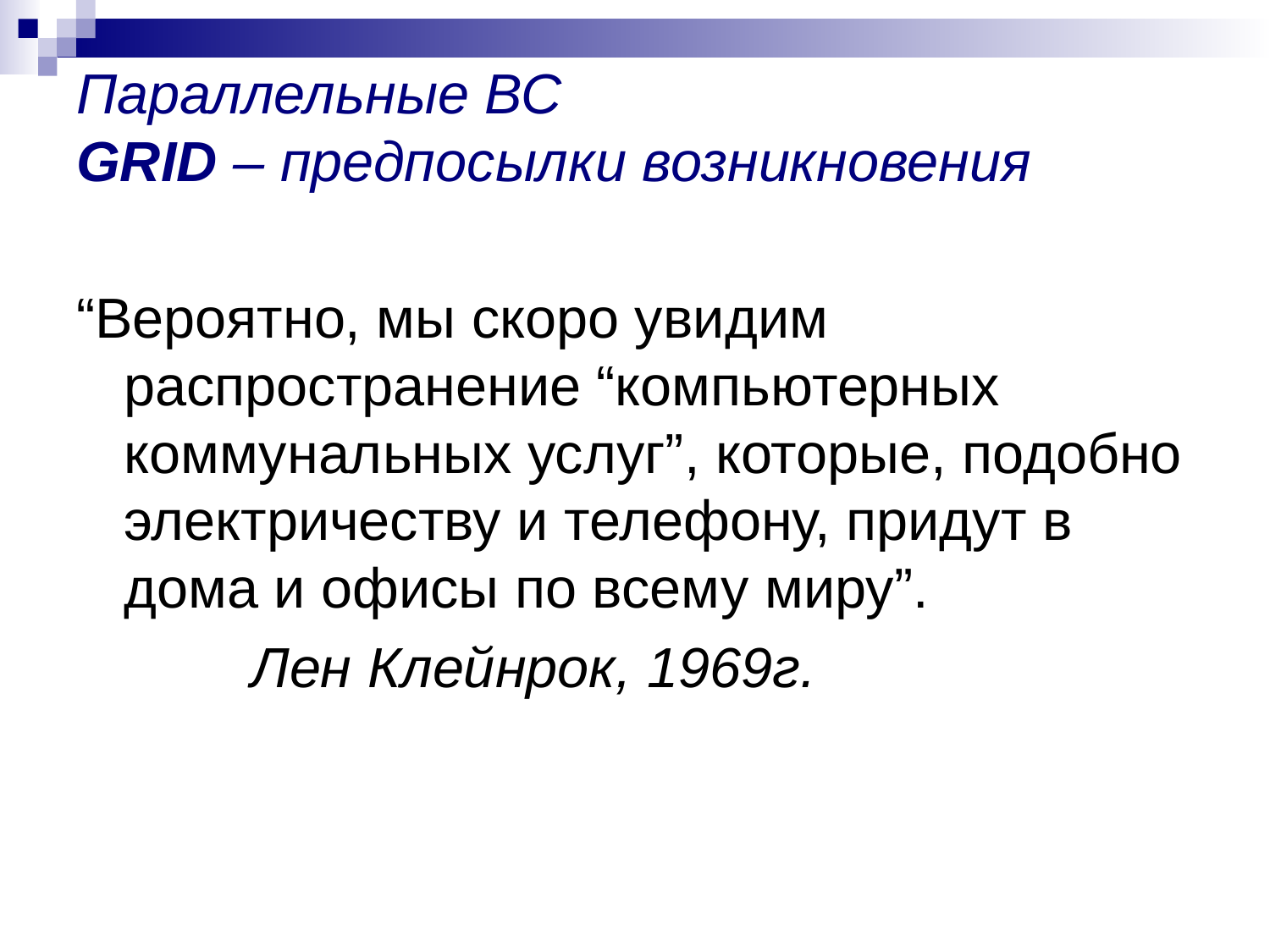

# Параллельные ВС GRID – предпосылки возникновения
“Вероятно, мы скоро увидим распространение “компьютерных коммунальных услуг”, которые, подобно электричеству и телефону, придут в дома и офисы по всему миру”.
		Лен Клейнрок, 1969г.